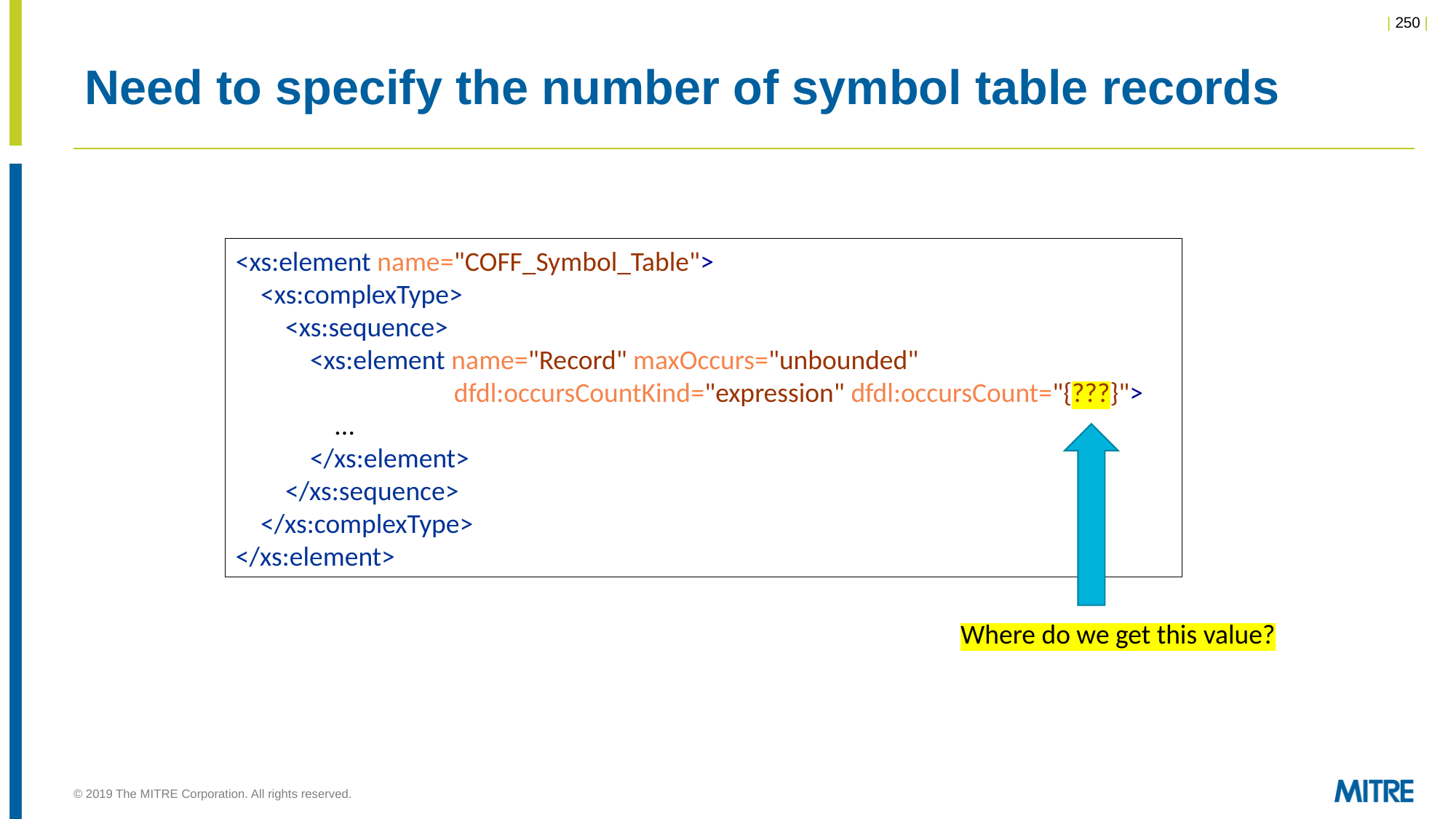

# Need to specify the number of symbol table records
<xs:element name="COFF_Symbol_Table">
    <xs:complexType>
        <xs:sequence>
            <xs:element name="Record" maxOccurs="unbounded"
 		dfdl:occursCountKind="expression" dfdl:occursCount="{???}">
                ...
            </xs:element>
        </xs:sequence>
    </xs:complexType>
</xs:element>

Where do we get this value?
© 2019 The MITRE Corporation. All rights reserved.